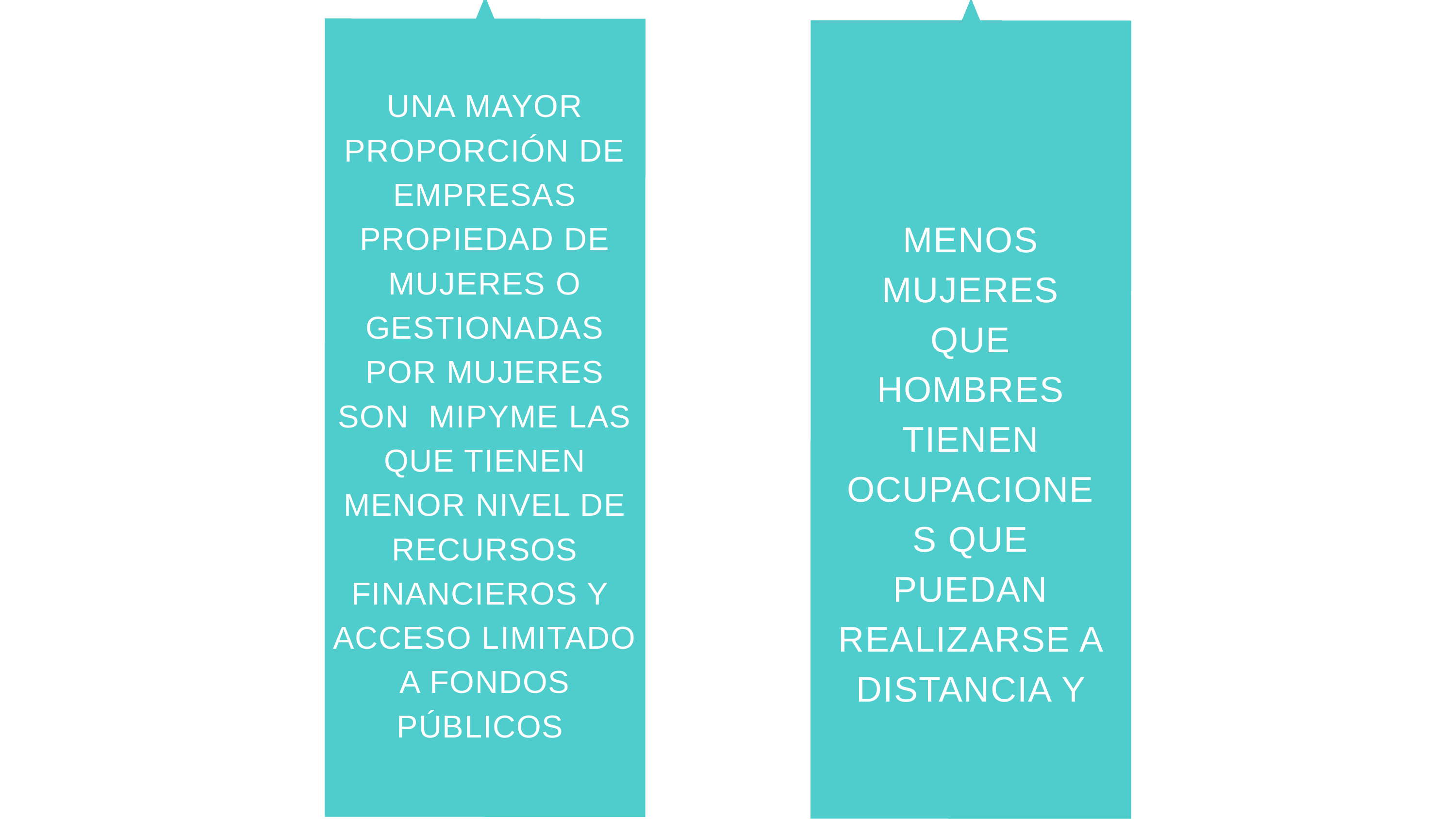

UNA MAYOR PROPORCIÓN DE EMPRESAS PROPIEDAD DE MUJERES O GESTIONADAS POR MUJERES SON  MIPYME LAS QUE TIENEN MENOR NIVEL DE RECURSOS FINANCIEROS Y  ACCESO LIMITADO A FONDOS PÚBLICOS

MENOS MUJERES QUE HOMBRES TIENEN OCUPACIONES QUE PUEDAN REALIZARSE A DISTANCIA Y